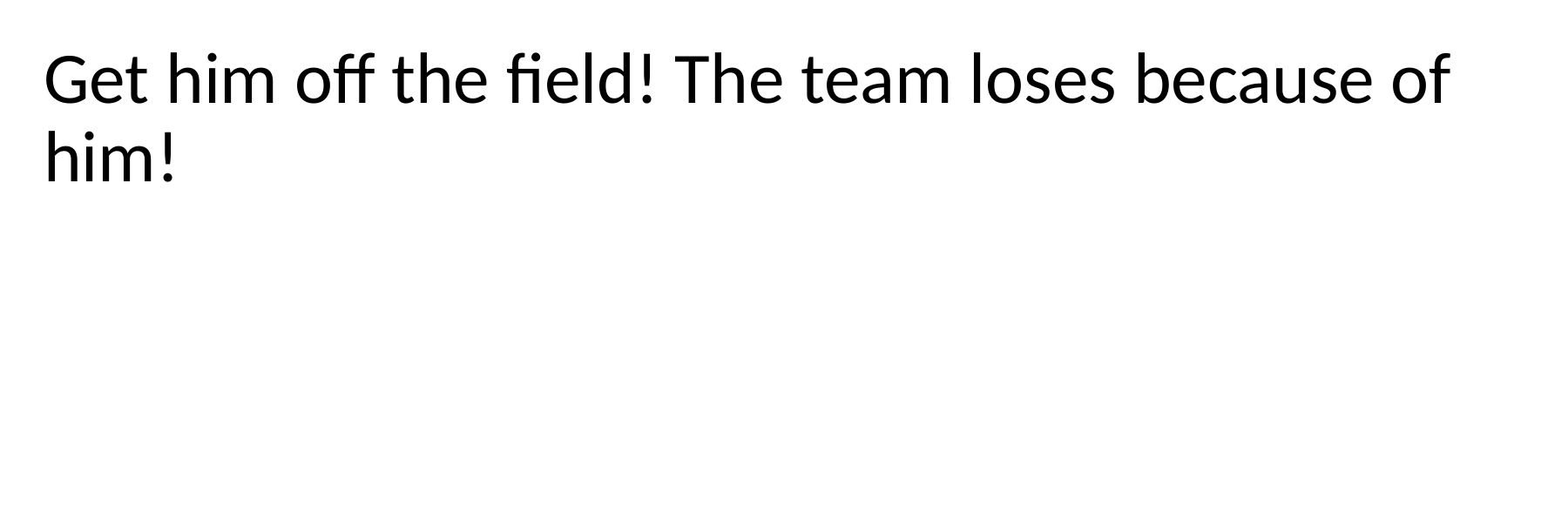

Get him off the field! The team loses because of him!